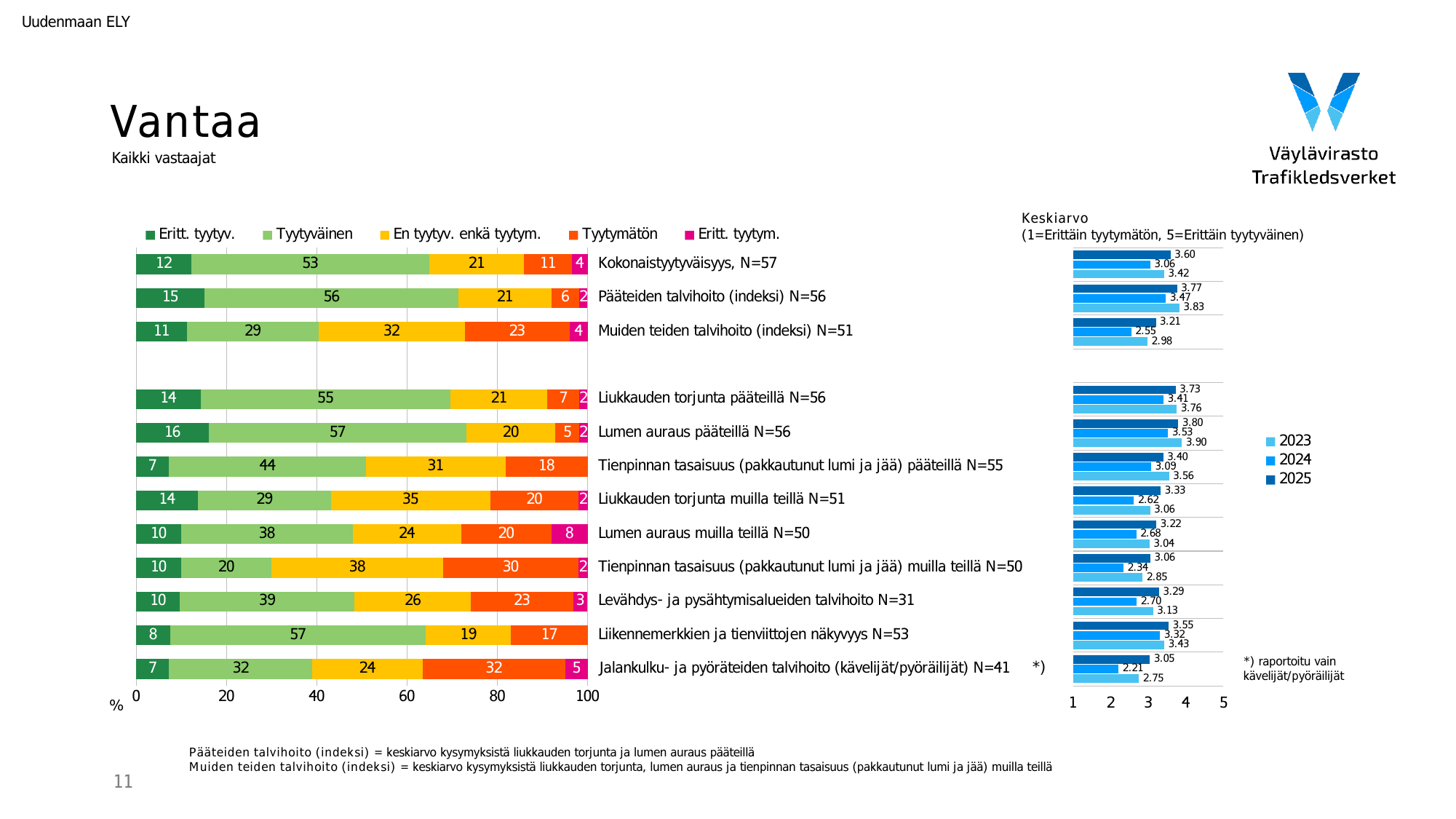

Uudenmaan ELY
# Vantaa
Kaikki vastaajat
Keskiarvo
(1=Erittäin tyytymätön, 5=Erittäin tyytyväinen)

### Chart

| Category | Eritt. tyytyv. | Tyytyväinen | En tyytyv. enkä tyytym. | Tyytymätön | Eritt. tyytym. |
|---|---|---|---|---|---|
| Kokonaistyytyväisyys, N=57 | 12.280702 | 52.631579 | 21.052632 | 10.526316 | 3.508772 |
| Pääteiden talvihoito (indeksi) N=56 | 15.1785715 | 56.25 | 20.535714 | 6.25 | 1.785714 |
| Muiden teiden talvihoito (indeksi) N=51 | 11.24183 | 29.137255 | 32.43137266666667 | 23.202614333333333 | 3.9869280000000002 |
|  | None | None | None | None | None |
| Liukkauden torjunta pääteillä N=56 | 14.285714 | 55.357143 | 21.428571 | 7.142857 | 1.785714 |
| Lumen auraus pääteillä N=56 | 16.071429 | 57.142857 | 19.642857 | 5.357143 | 1.785714 |
| Tienpinnan tasaisuus (pakkautunut lumi ja jää) pääteillä N=55 | 7.272727 | 43.636364 | 30.909091 | 18.181818 | None |
| Liukkauden torjunta muilla teillä N=51 | 13.72549 | 29.411765 | 35.294118 | 19.607843 | 1.960784 |
| Lumen auraus muilla teillä N=50 | 10.0 | 38.0 | 24.0 | 20.0 | 8.0 |
| Tienpinnan tasaisuus (pakkautunut lumi ja jää) muilla teillä N=50 | 10.0 | 20.0 | 38.0 | 30.0 | 2.0 |
| Levähdys- ja pysähtymisalueiden talvihoito N=31 | 9.677419 | 38.709677 | 25.806452 | 22.580645 | 3.225806 |
| Liikennemerkkien ja tienviittojen näkyvyys N=53 | 7.54717 | 56.603774 | 18.867925 | 16.981132 | None |
| Jalankulku- ja pyöräteiden talvihoito (kävelijät/pyöräilijät) N=41 | 7.317073 | 31.707317 | 24.390244 | 31.707317 | 4.878049 |

### Chart

| Category | 2025 | 2024 | 2023 |
|---|---|---|---|
*) raportoitu vain
kävelijät/pyöräilijät
*)
%
Pääteiden talvihoito (indeksi) = keskiarvo kysymyksistä liukkauden torjunta ja lumen auraus pääteillä
Muiden teiden talvihoito (indeksi) = keskiarvo kysymyksistä liukkauden torjunta, lumen auraus ja tienpinnan tasaisuus (pakkautunut lumi ja jää) muilla teillä

11